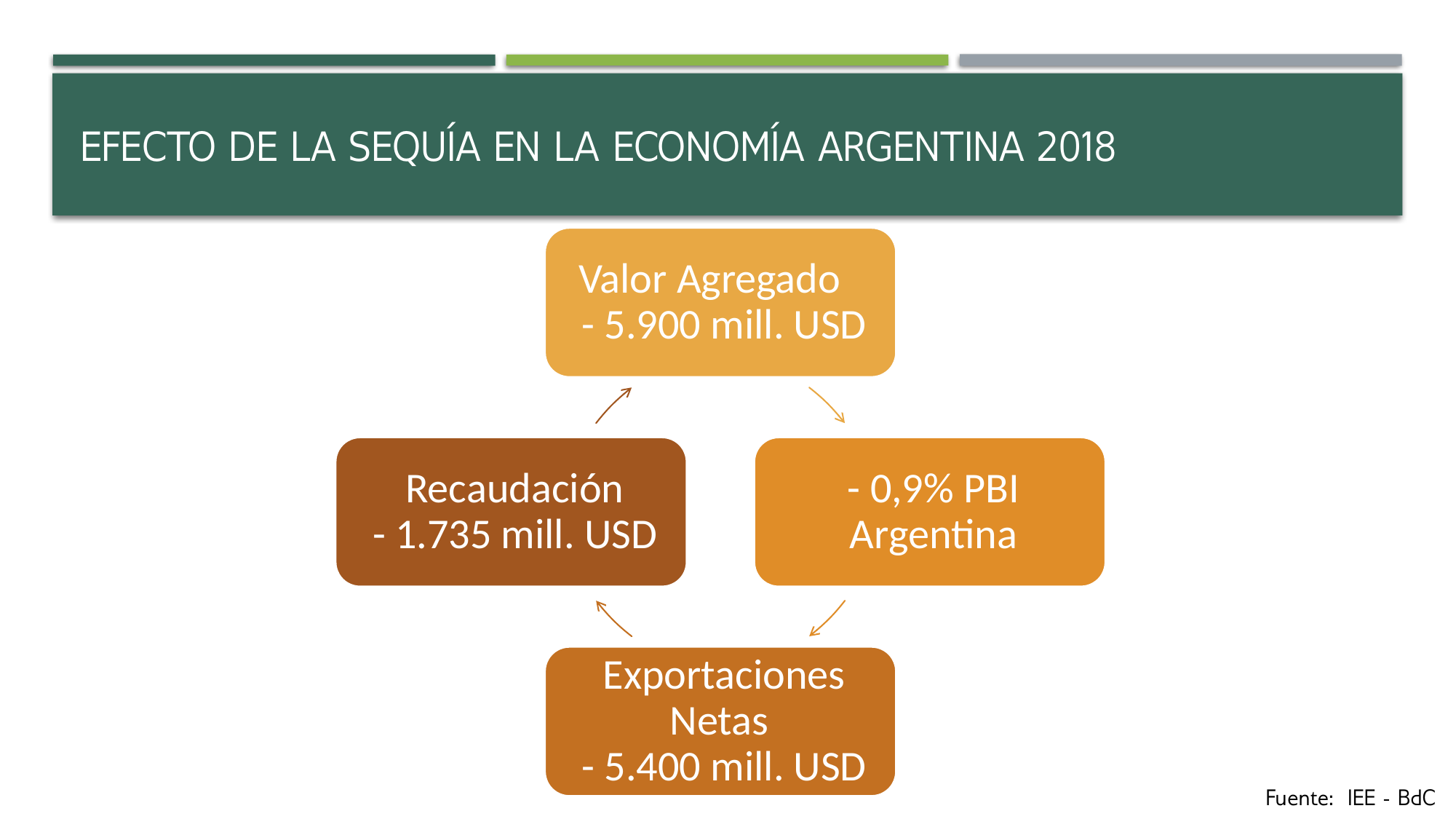

# Efecto de la sequía en la economía argentina 2018
Valor Agregado    - 5.900 mill. USD
- 0,9% PBI Argentina
Exportaciones Netas
- 5.400 mill. USD
Recaudación
- 1.735 mill. USD
Fuente:  IEE - BdC